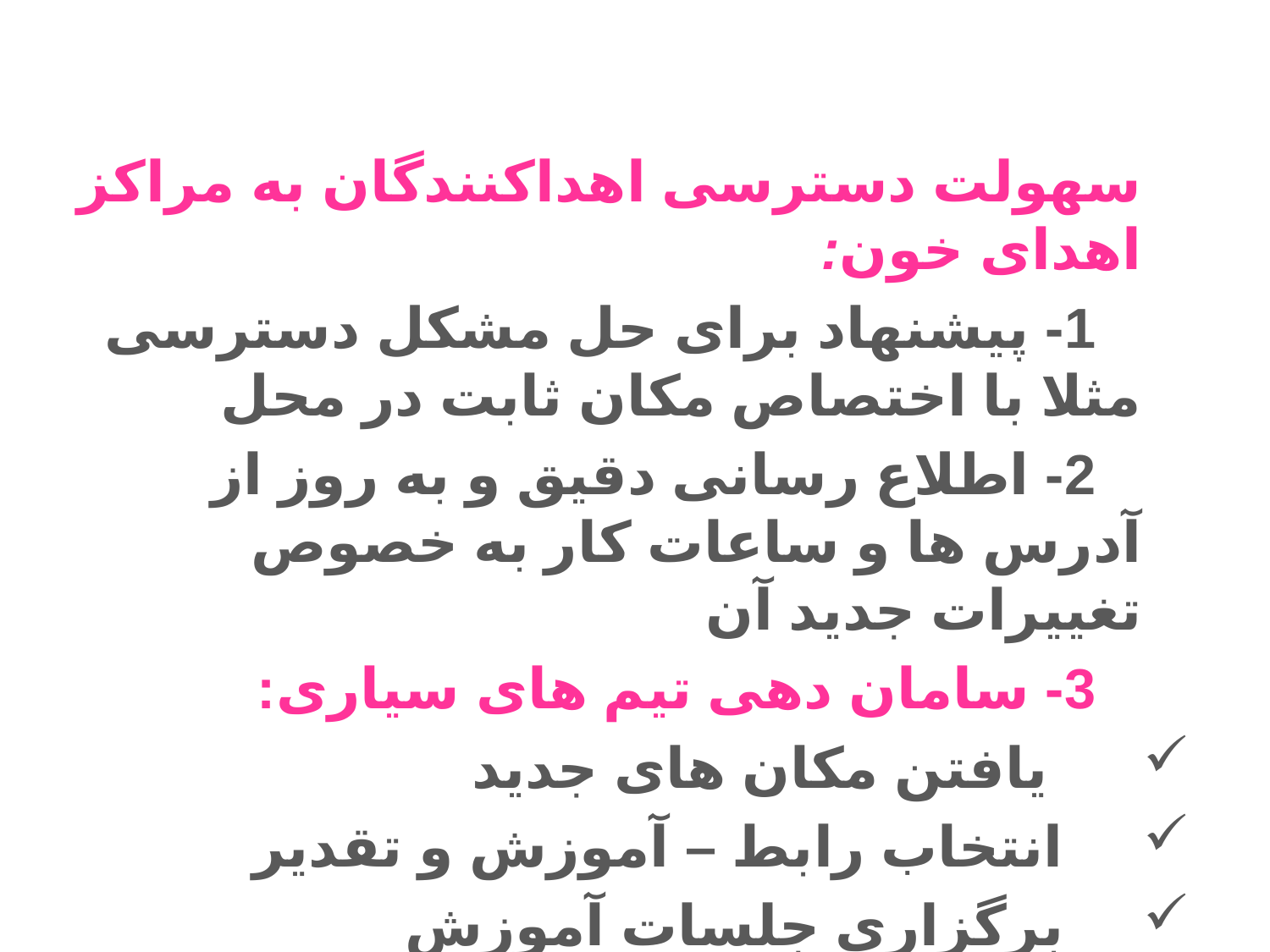

سهولت دسترسی اهداکنندگان به مراکز اهدای خون:
      1- پيشنهاد برای حل مشکل دسترسی مثلا با اختصاص مکان ثابت در محل
      2- اطلاع رسانی دقيق و به روز از آدرس ها و ساعات کار به خصوص تغييرات جديد آن
      3- سامان دهی تيم های سياری:
      يافتن مکان های جديد
     انتخاب رابط – آموزش و تقدير
     برگزاری جلسات آموزش
     برنامه ريزی و پايش